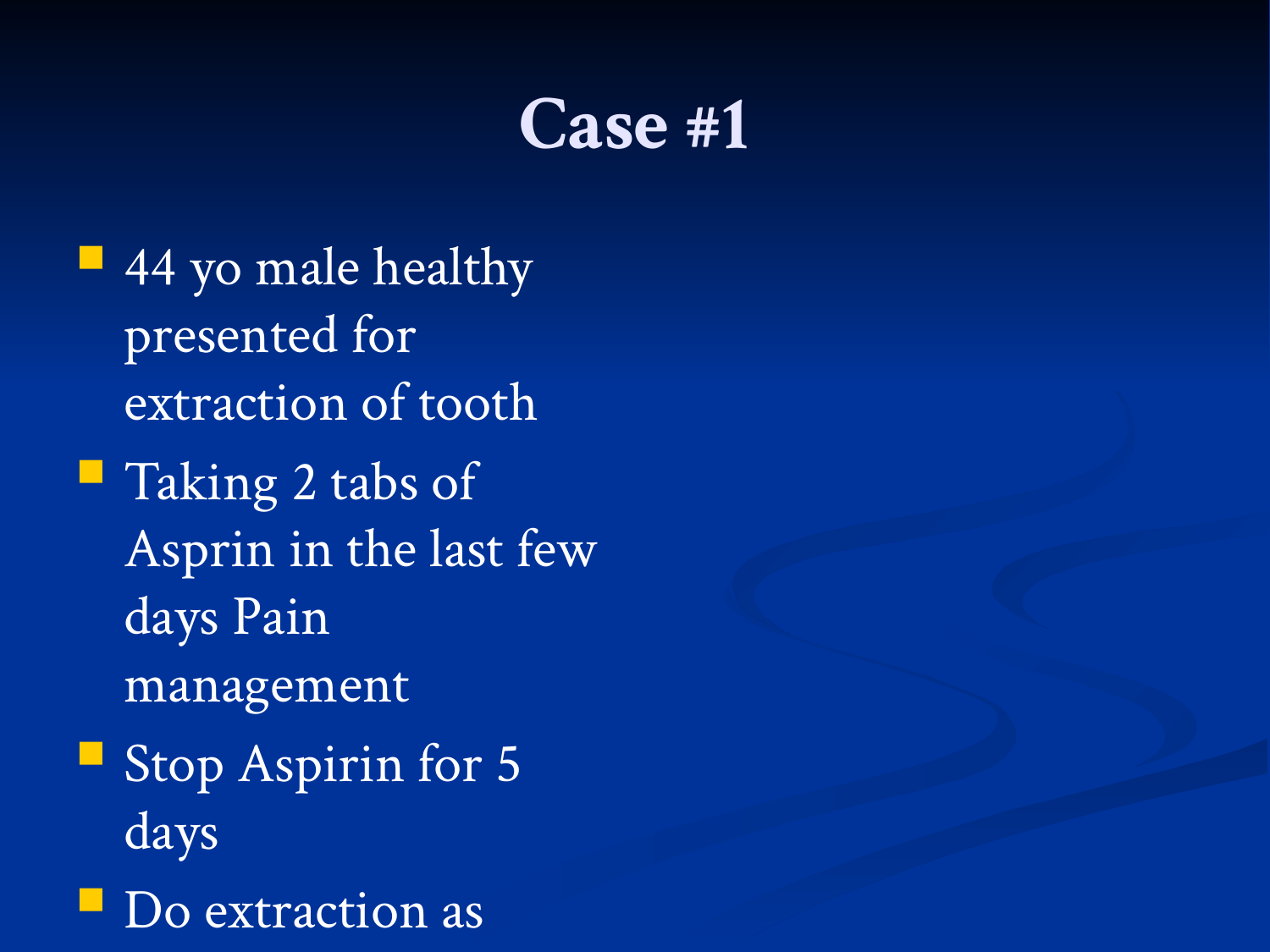

# Case #1
44 yo male healthy presented for extraction of tooth
Taking 2 tabs of  Asprin in the last few days Pain management
Stop Aspirin for 5 days
Do extraction as normal parient